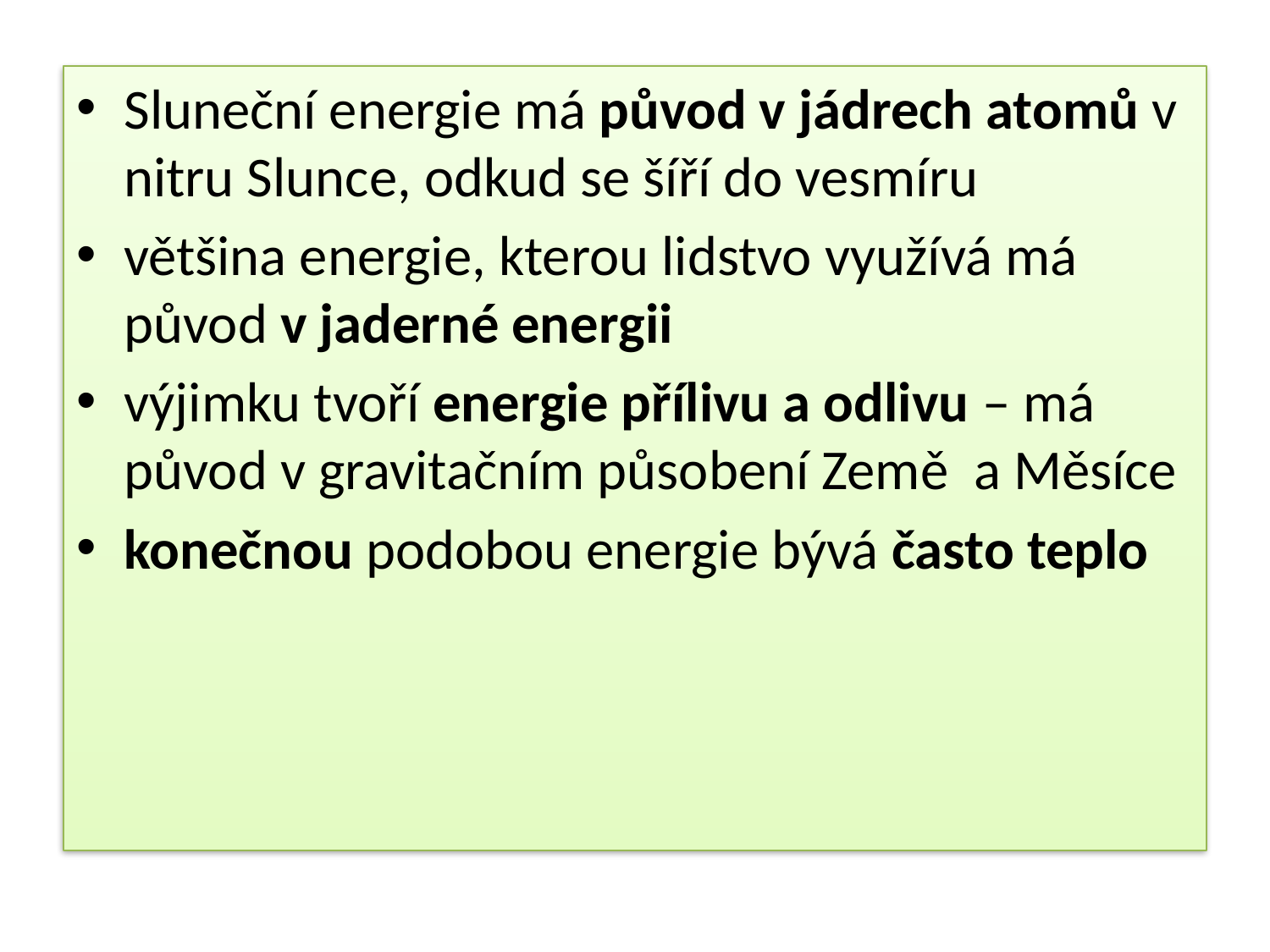

Sluneční energie má původ v jádrech atomů v nitru Slunce, odkud se šíří do vesmíru
většina energie, kterou lidstvo využívá má původ v jaderné energii
výjimku tvoří energie přílivu a odlivu – má původ v gravitačním působení Země  a Měsíce
konečnou podobou energie bývá často teplo